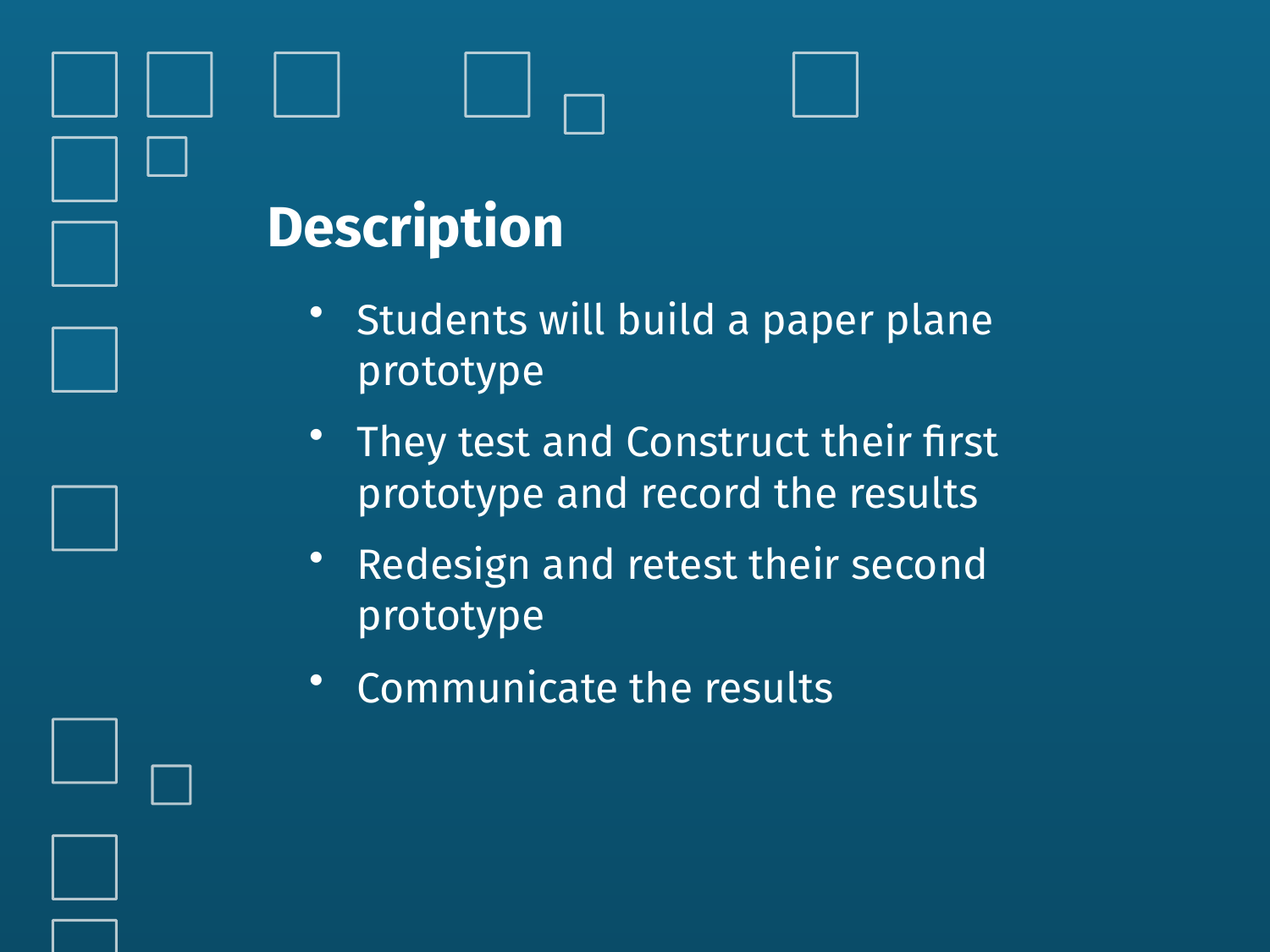

# Description
Students will build a paper plane prototype
They test and Construct their first prototype and record the results
Redesign and retest their second prototype
Communicate the results